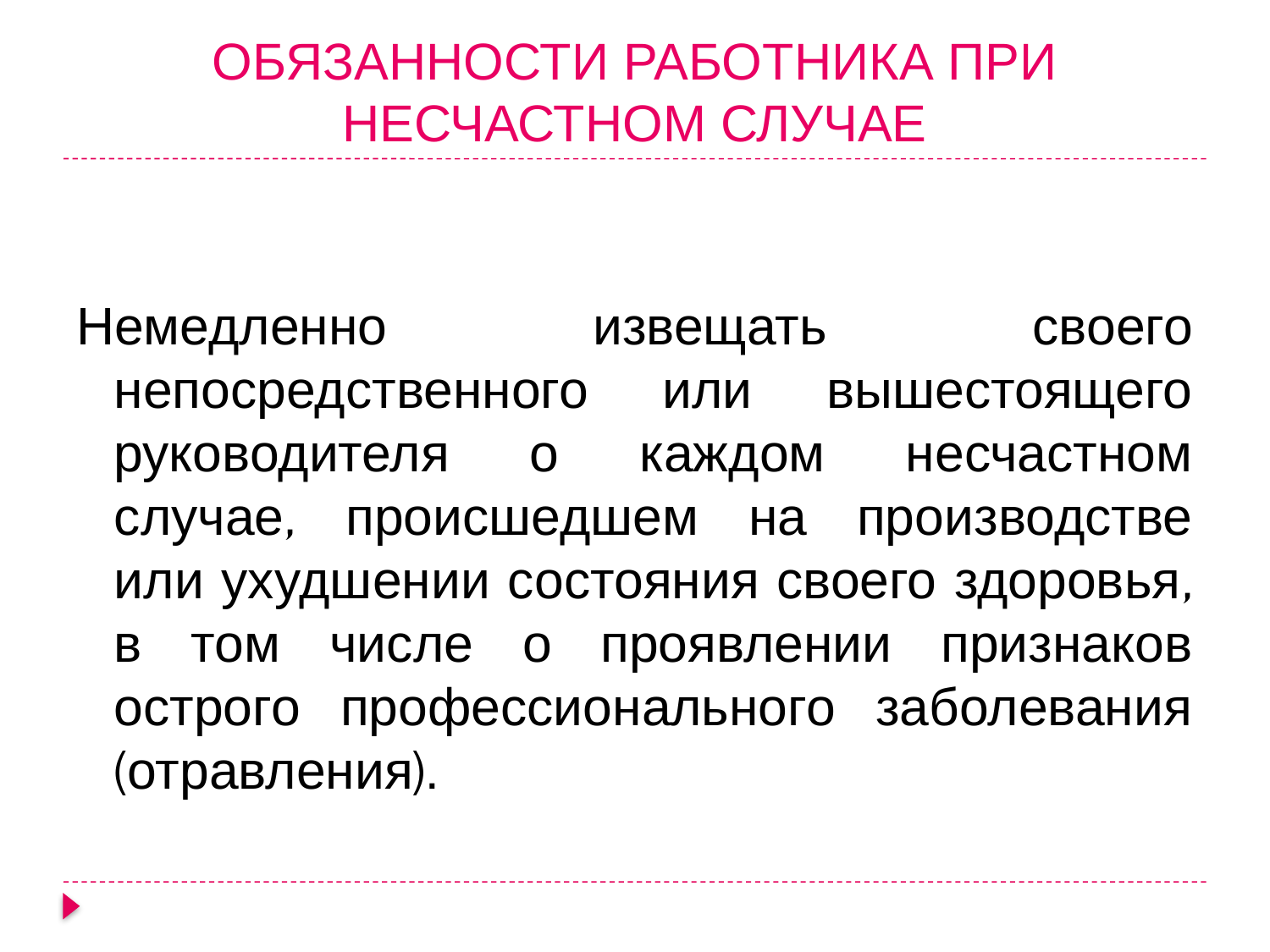

# ОБЯЗАННОСТИ РАБОТНИКА ПРИ НЕСЧАСТНОМ СЛУЧАЕ
Немедленно извещать своего непосредственного или вышестоящего руководителя о каждом несчастном случае, происшедшем на производстве или ухудшении состояния своего здоровья, в том числе о проявлении признаков острого профессионального заболевания (отравления).